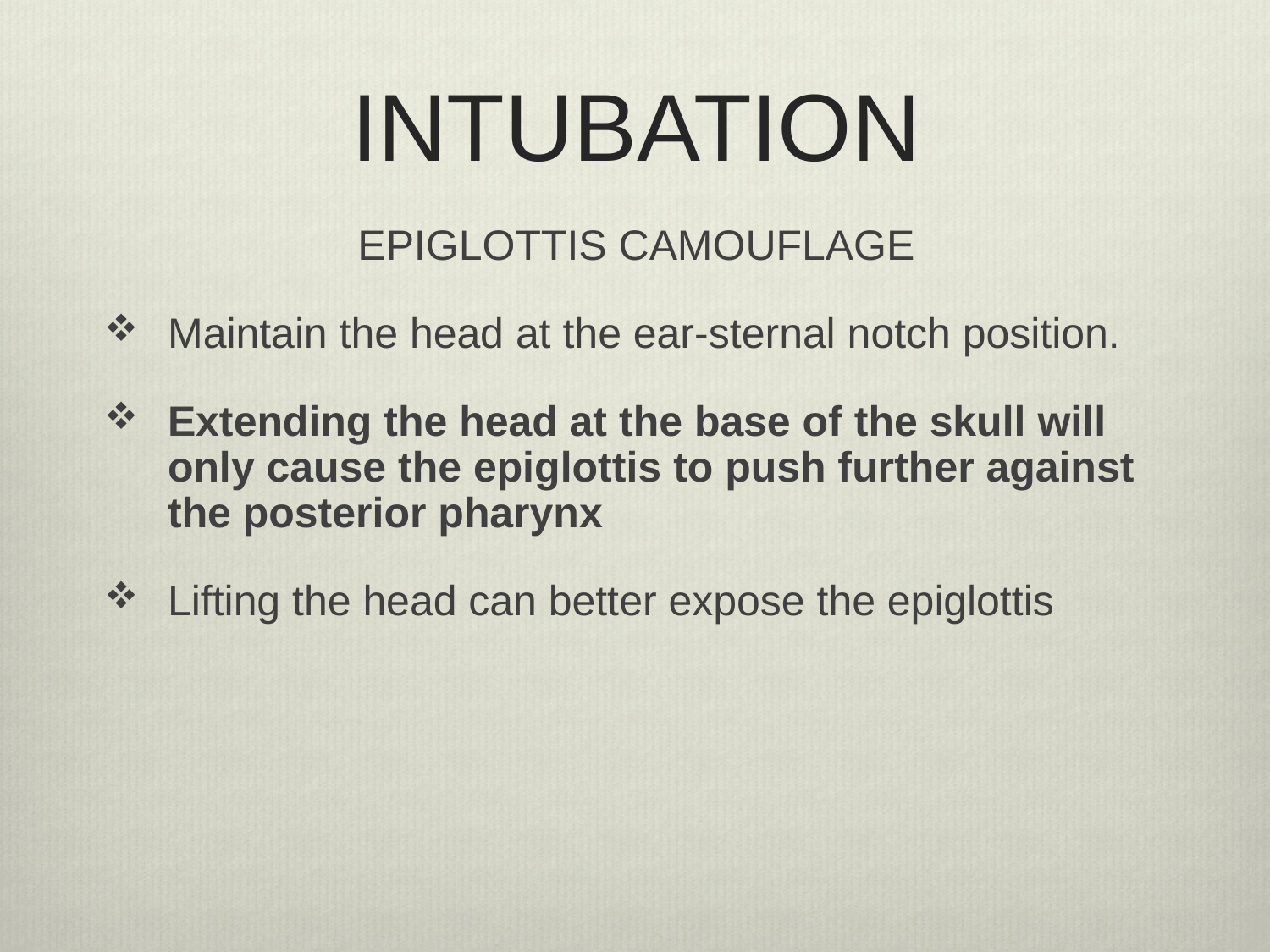

# INTUBATION
EPIGLOTTIS CAMOUFLAGE
Maintain the head at the ear-sternal notch position.
Extending the head at the base of the skull will only cause the epiglottis to push further against the posterior pharynx
Lifting the head can better expose the epiglottis